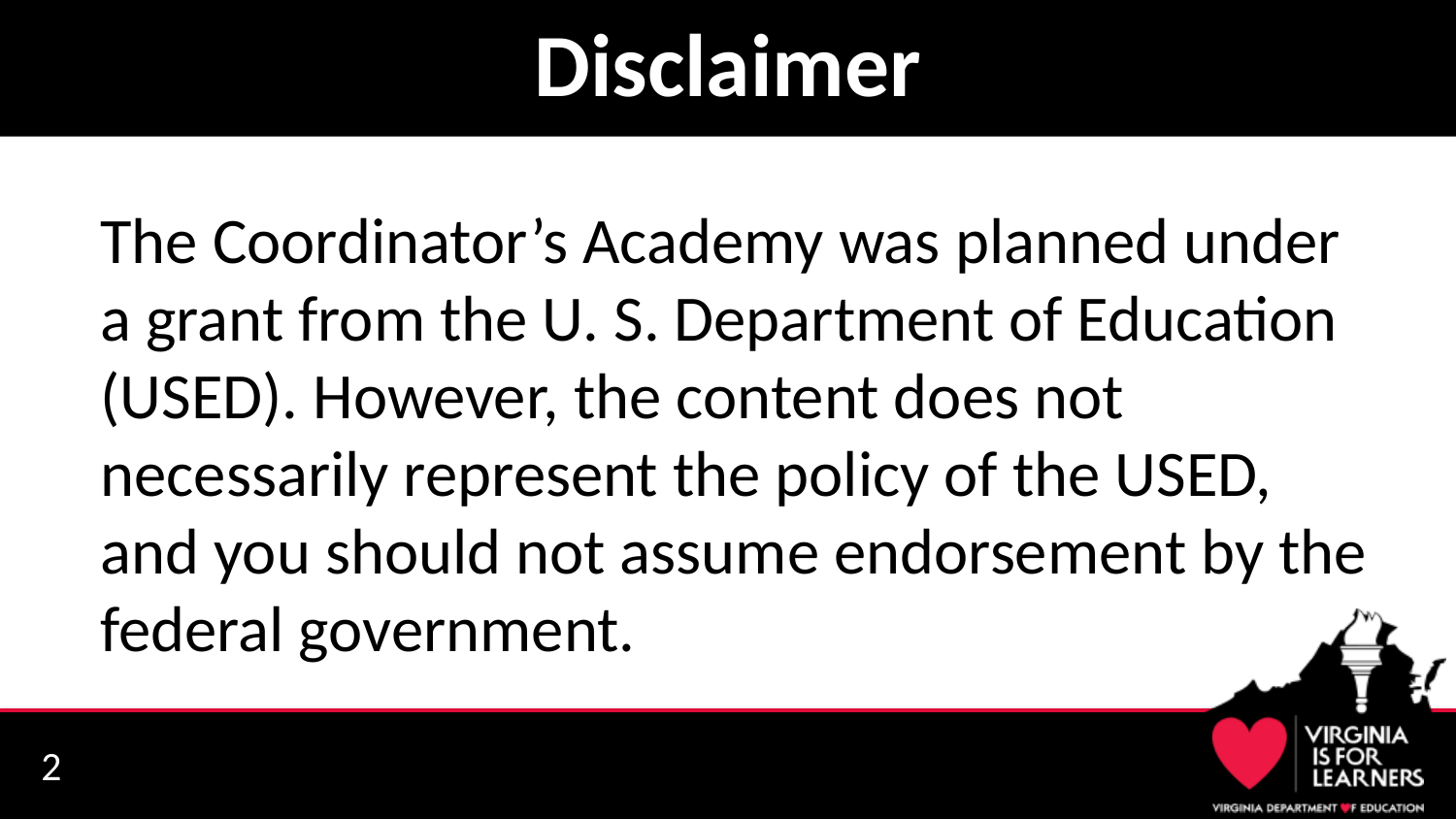

# Disclaimer
The Coordinator’s Academy was planned under a grant from the U. S. Department of Education (USED). However, the content does not necessarily represent the policy of the USED, and you should not assume endorsement by the federal government.